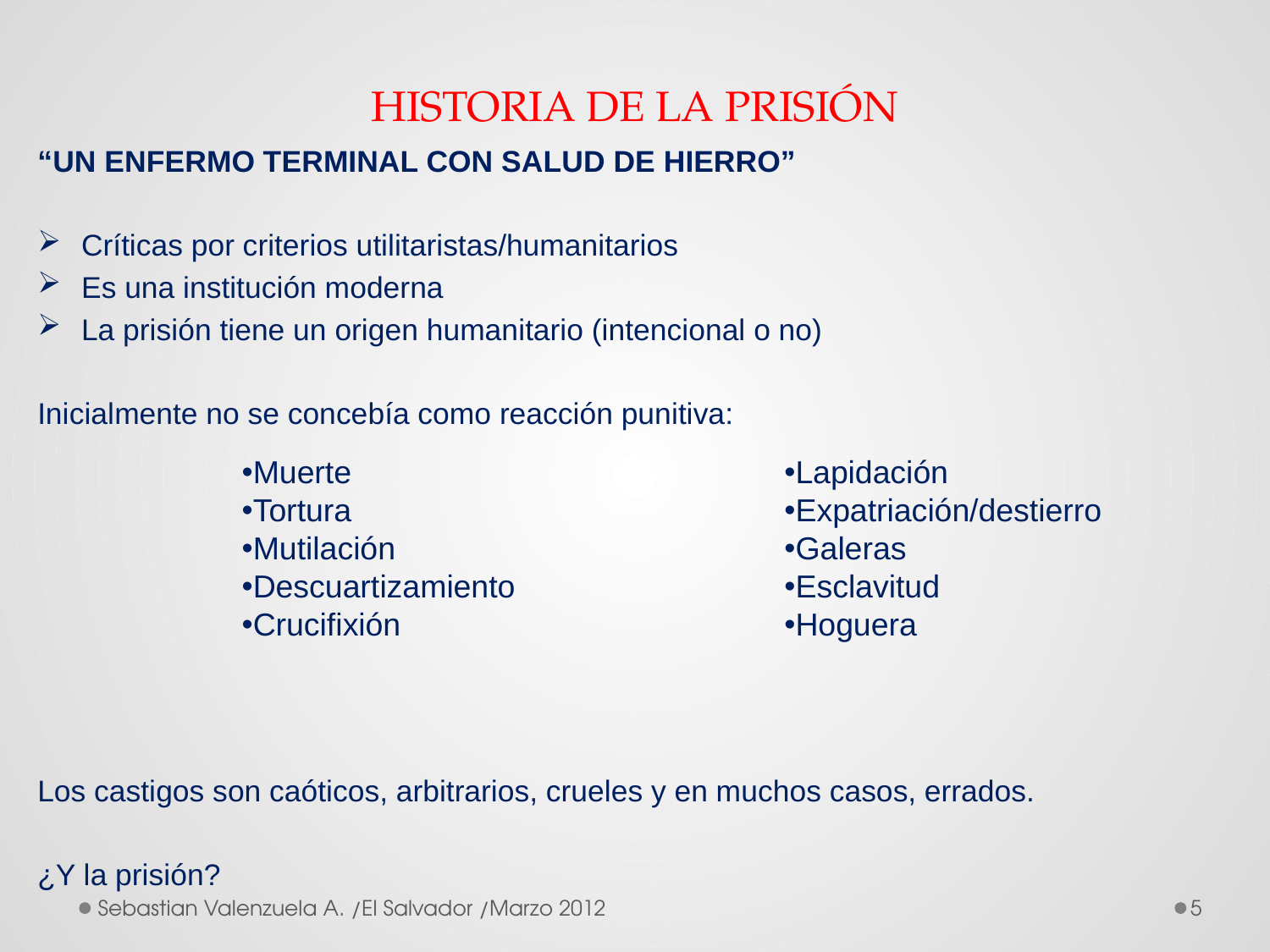

# HISTORIA DE LA PRISIÓN
“UN ENFERMO TERMINAL CON SALUD DE HIERRO”

Críticas por criterios utilitaristas/humanitarios
Es una institución moderna
La prisión tiene un origen humanitario (intencional o no)

Inicialmente no se concebía como reacción punitiva:

Los castigos son caóticos, arbitrarios, crueles y en muchos casos, errados.

¿Y la prisión?

Muerte
Tortura
Mutilación
Descuartizamiento
Crucifixión

Lapidación
Expatriación/destierro
Galeras
Esclavitud
Hoguera
Sebastian Valenzuela A. /El Salvador /Marzo 2012
5